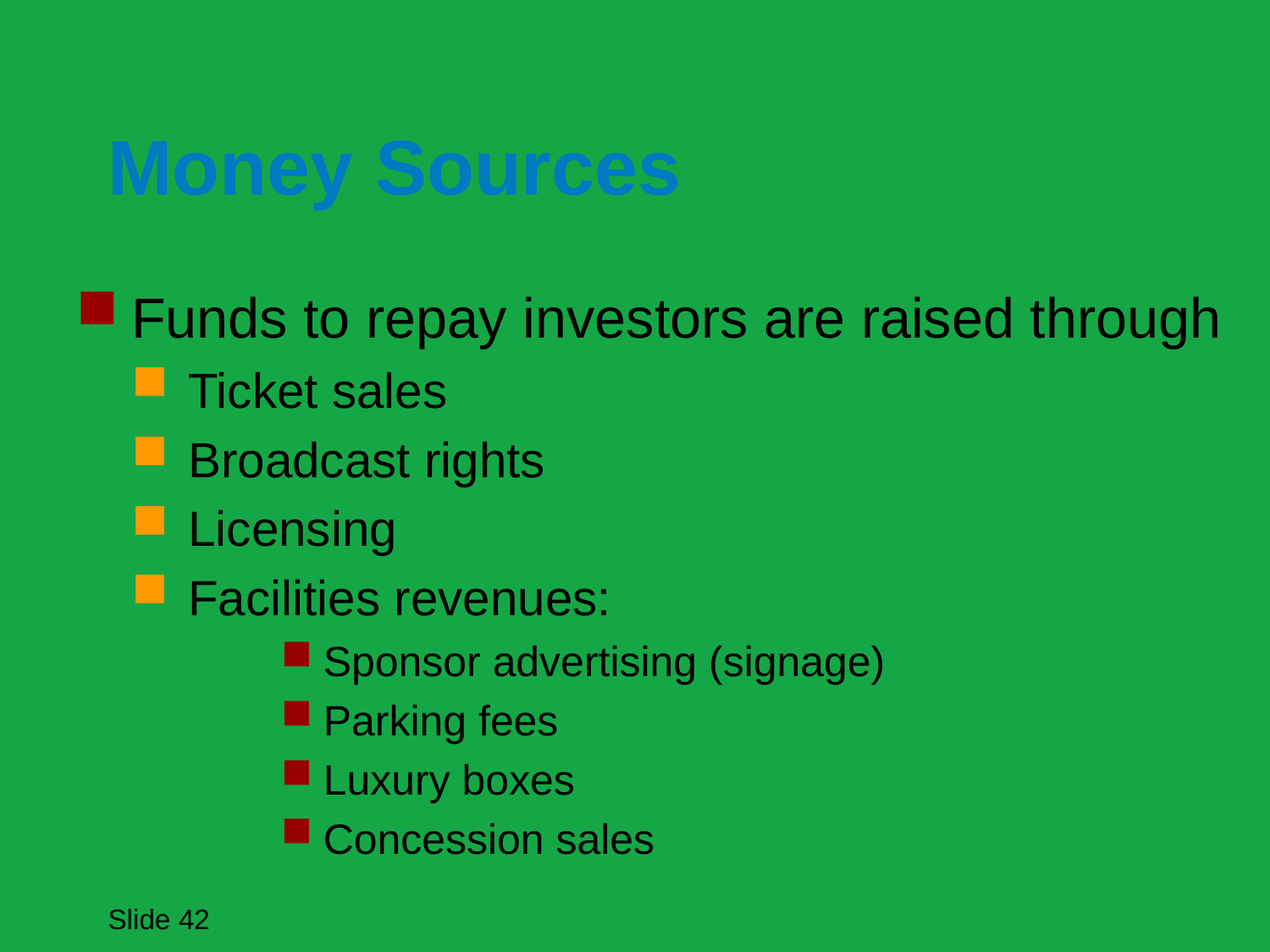

# Money Sources
Funds to repay investors are raised through
Ticket sales
Broadcast rights
Licensing
Facilities revenues:
Sponsor advertising (signage)
Parking fees
Luxury boxes
Concession sales
Slide 42